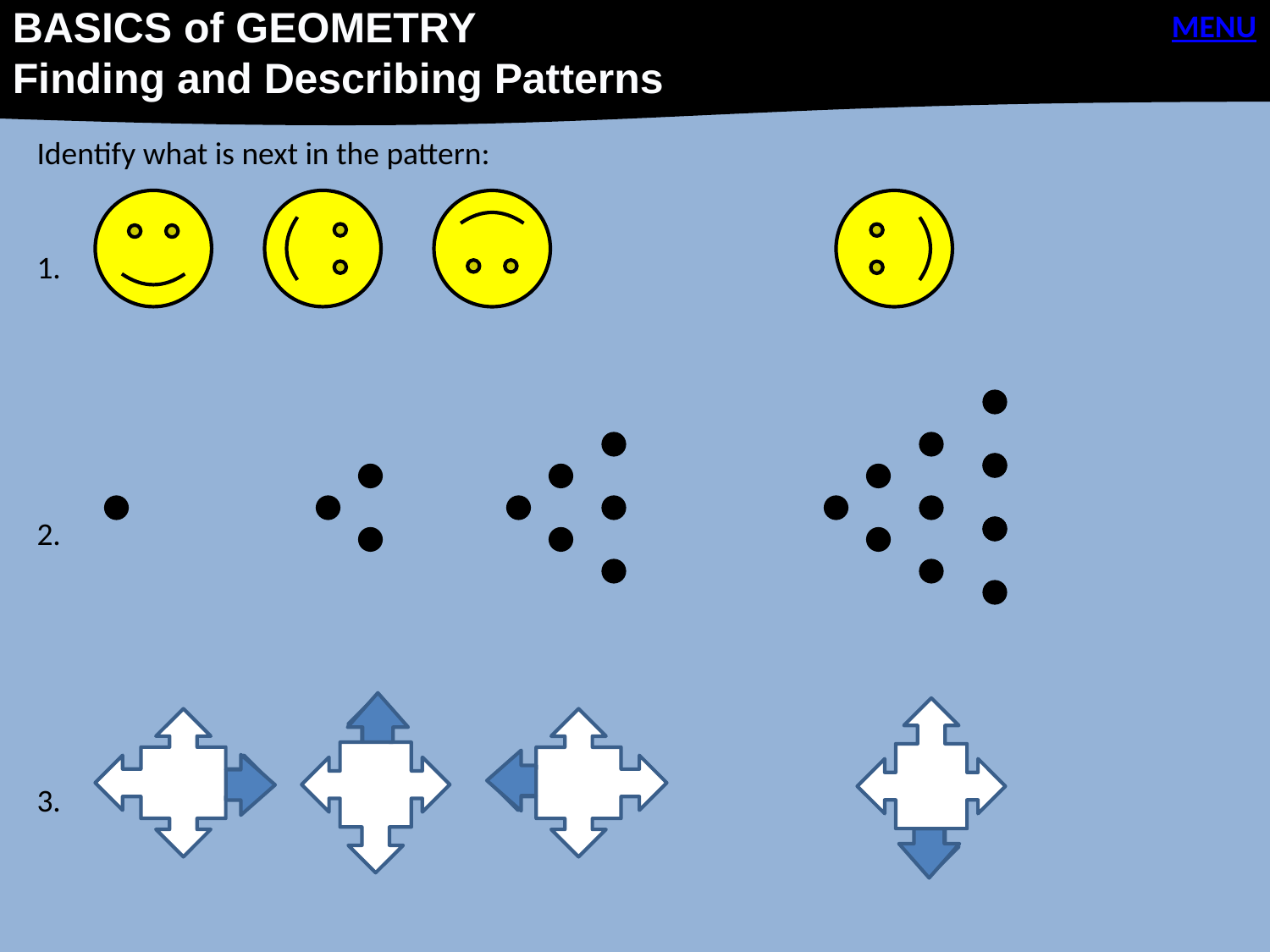

BASICS of GEOMETRY
Finding and Describing Patterns
MENU
Identify what is next in the pattern:

1.

2.

3.